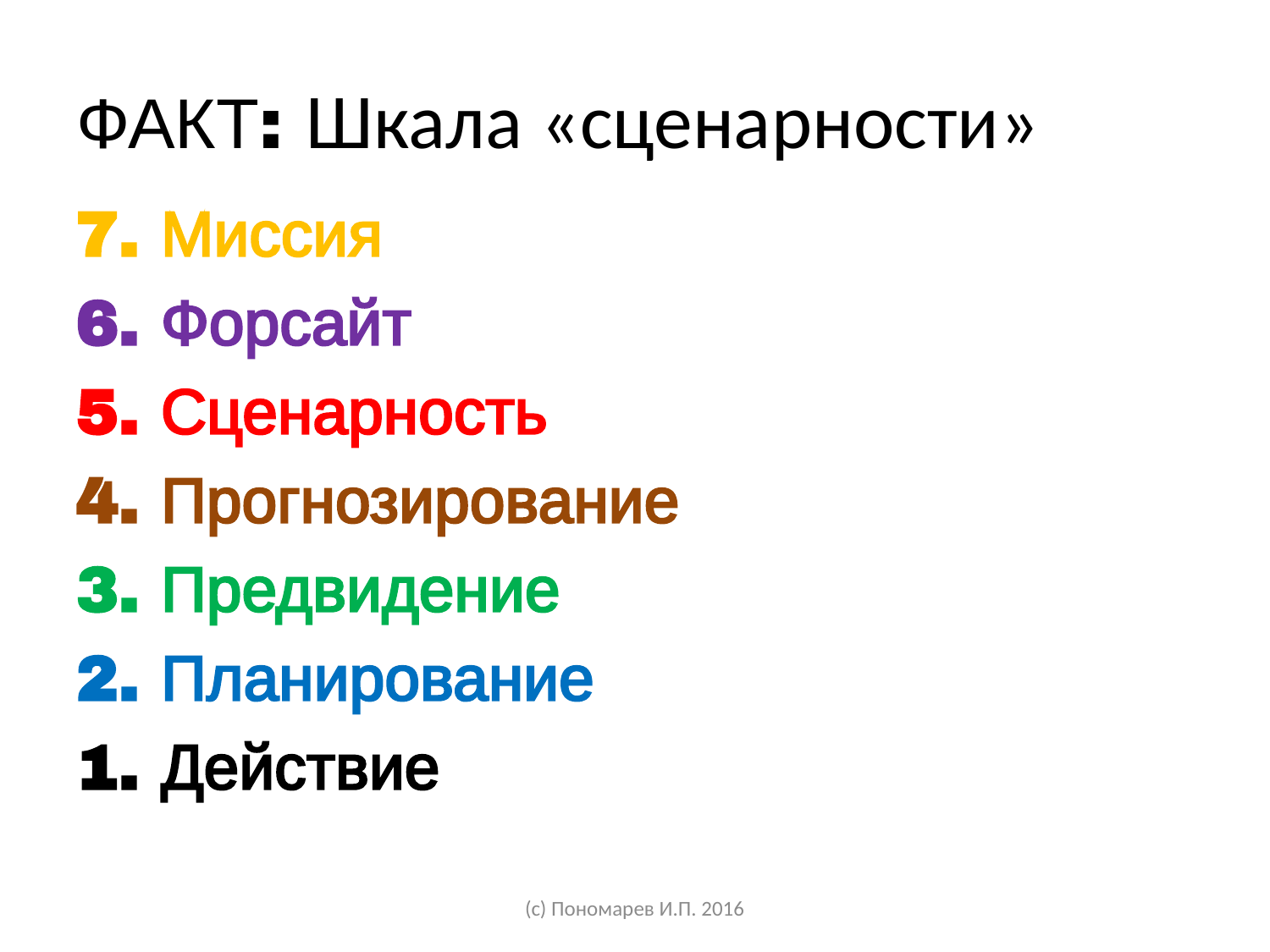

# ФАКТ: Шкала «сценарности»
7. Миссия
6. Форсайт
5. Сценарность
4. Прогнозирование
3. Предвидение
2. Планирование
1. Действие
(с) Пономарев И.П. 2016